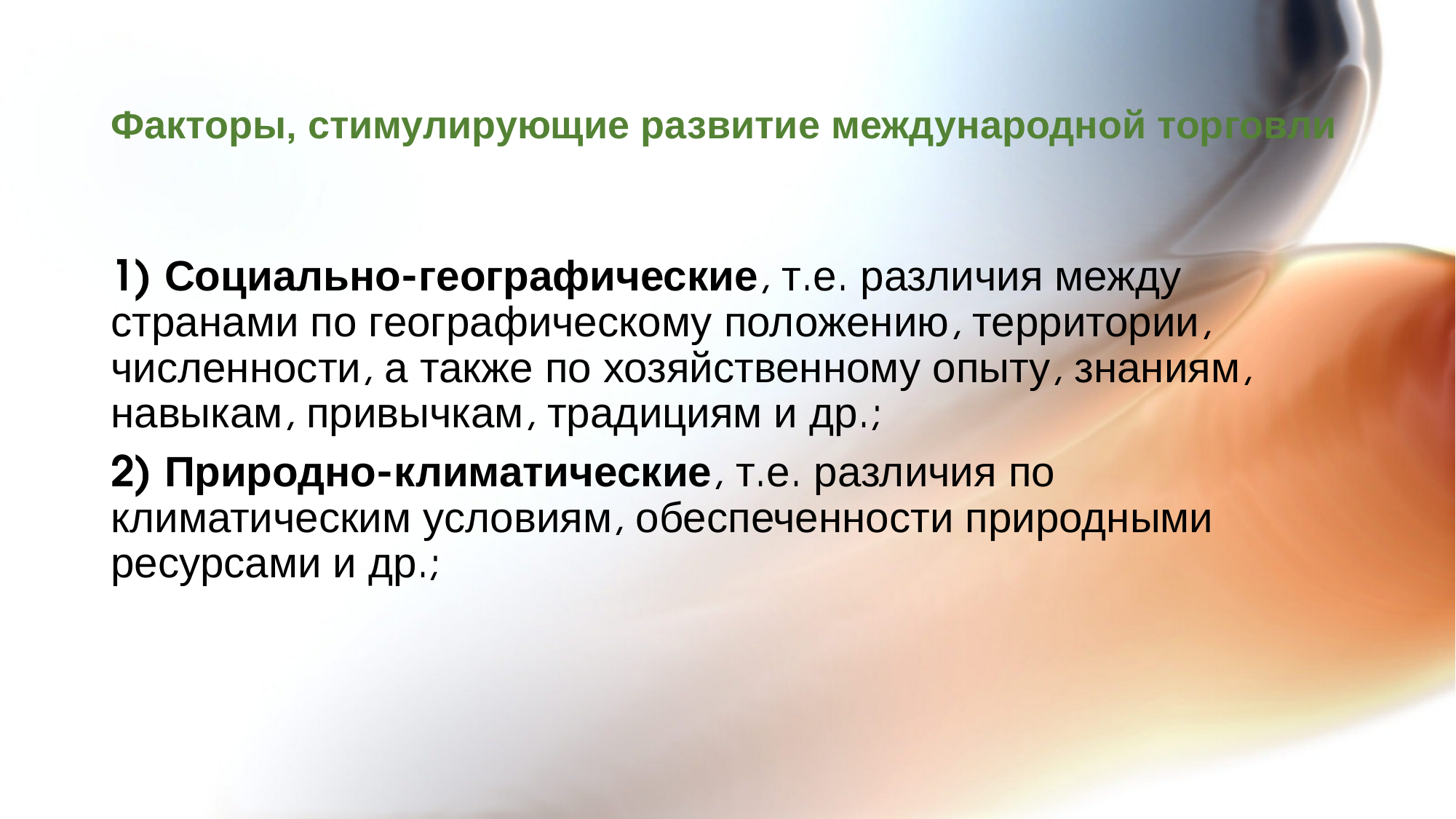

# Факторы, стимулирующие развитие международной торговли
1) Социально-географические, т.е. различия между странами по географическому положению, территории, численности, а также по хозяйственному опыту, знаниям, навыкам, привычкам, традициям и др.;
2) Природно-климатические, т.е. различия по климатическим условиям, обеспеченности природными ресурсами и др.;